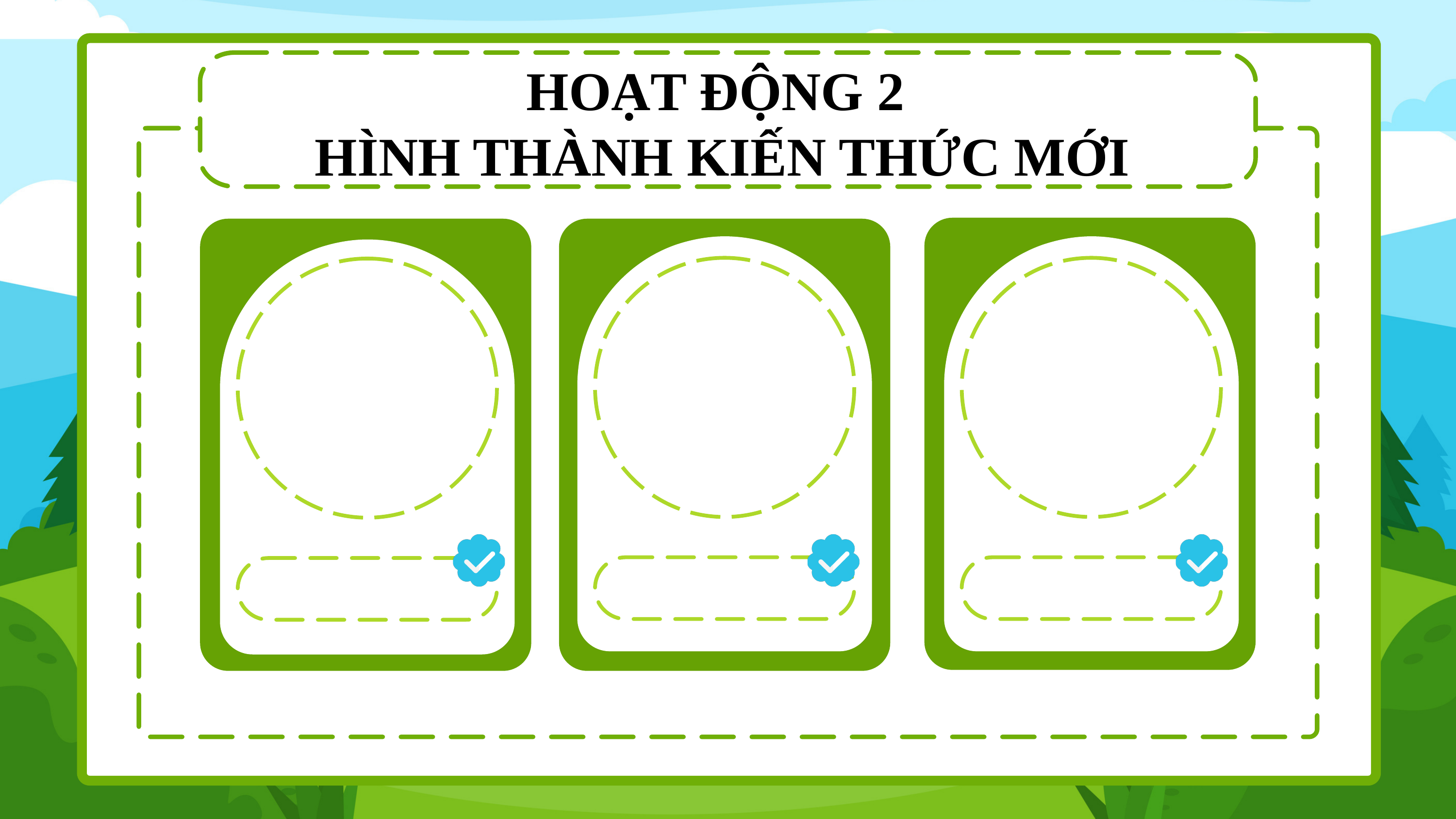

HOẠT ĐỘNG 2
 HÌNH THÀNH KIẾN THỨC MỚI